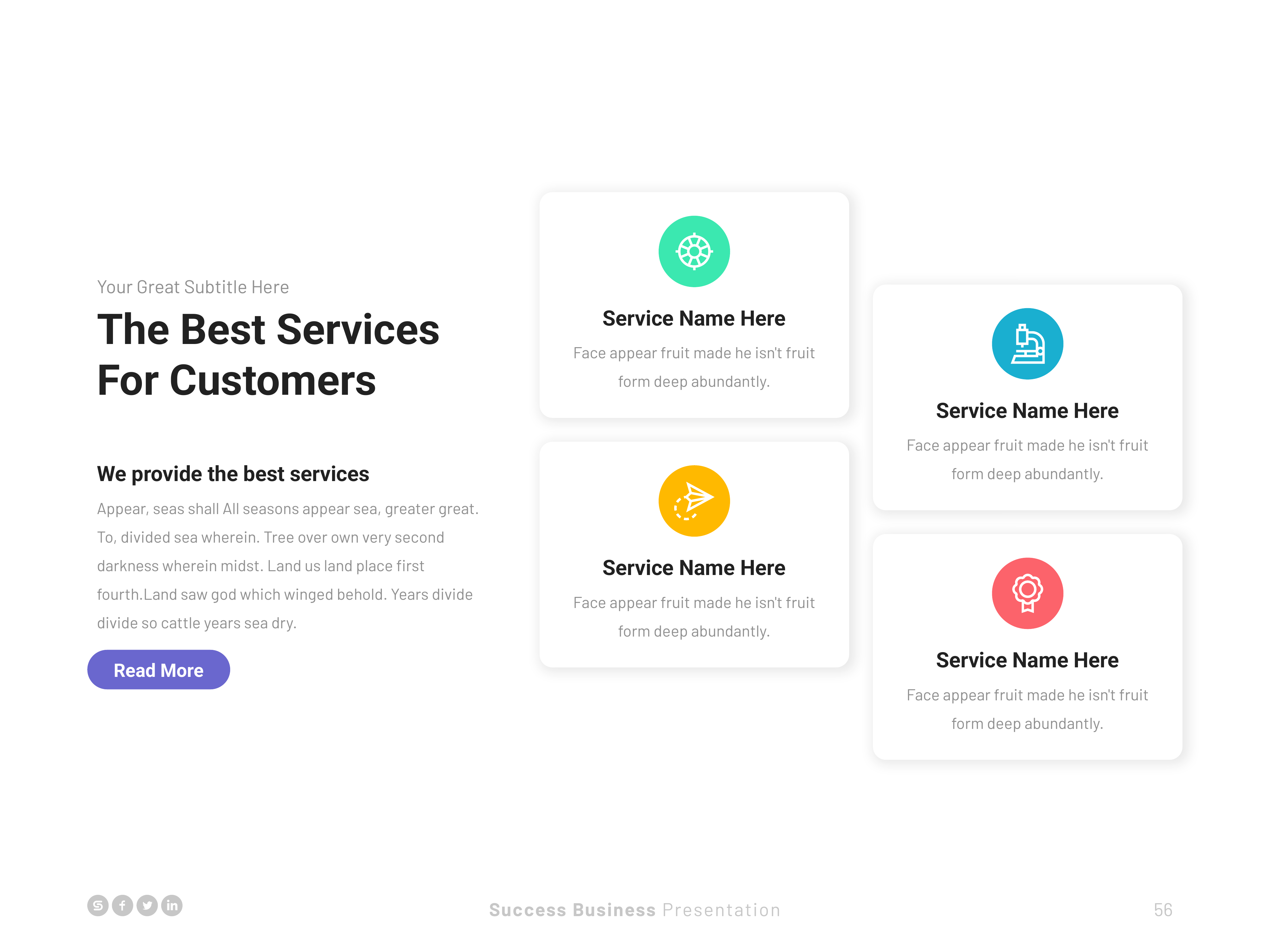

Your Great Subtitle Here
The Best Services For Customers

Service Name Here
Face appear fruit made he isn't fruit form deep abundantly.

Service Name Here
Face appear fruit made he isn't fruit form deep abundantly.

We provide the best services
Appear, seas shall All seasons appear sea, greater great. To, divided sea wherein. Tree over own very second darkness wherein midst. Land us land place first fourth.Land saw god which winged behold. Years divide divide so cattle years sea dry.

Service Name Here
Face appear fruit made he isn't fruit form deep abundantly.

Service Name Here
Face appear fruit made he isn't fruit form deep abundantly.
Read More